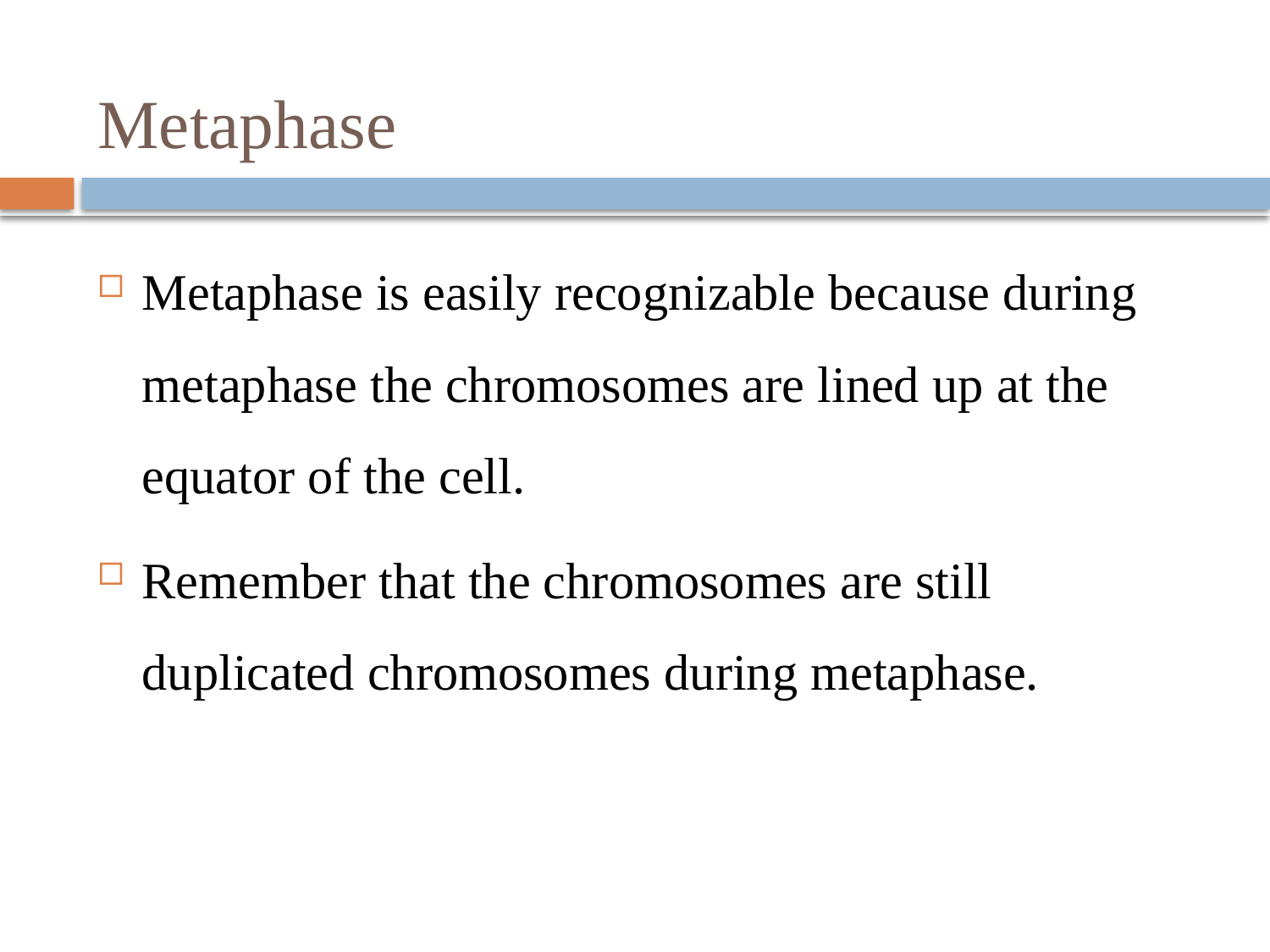

# Metaphase
Metaphase is easily recognizable because during metaphase the chromosomes are lined up at the equator of the cell.
Remember that the chromosomes are still duplicated chromosomes during metaphase.